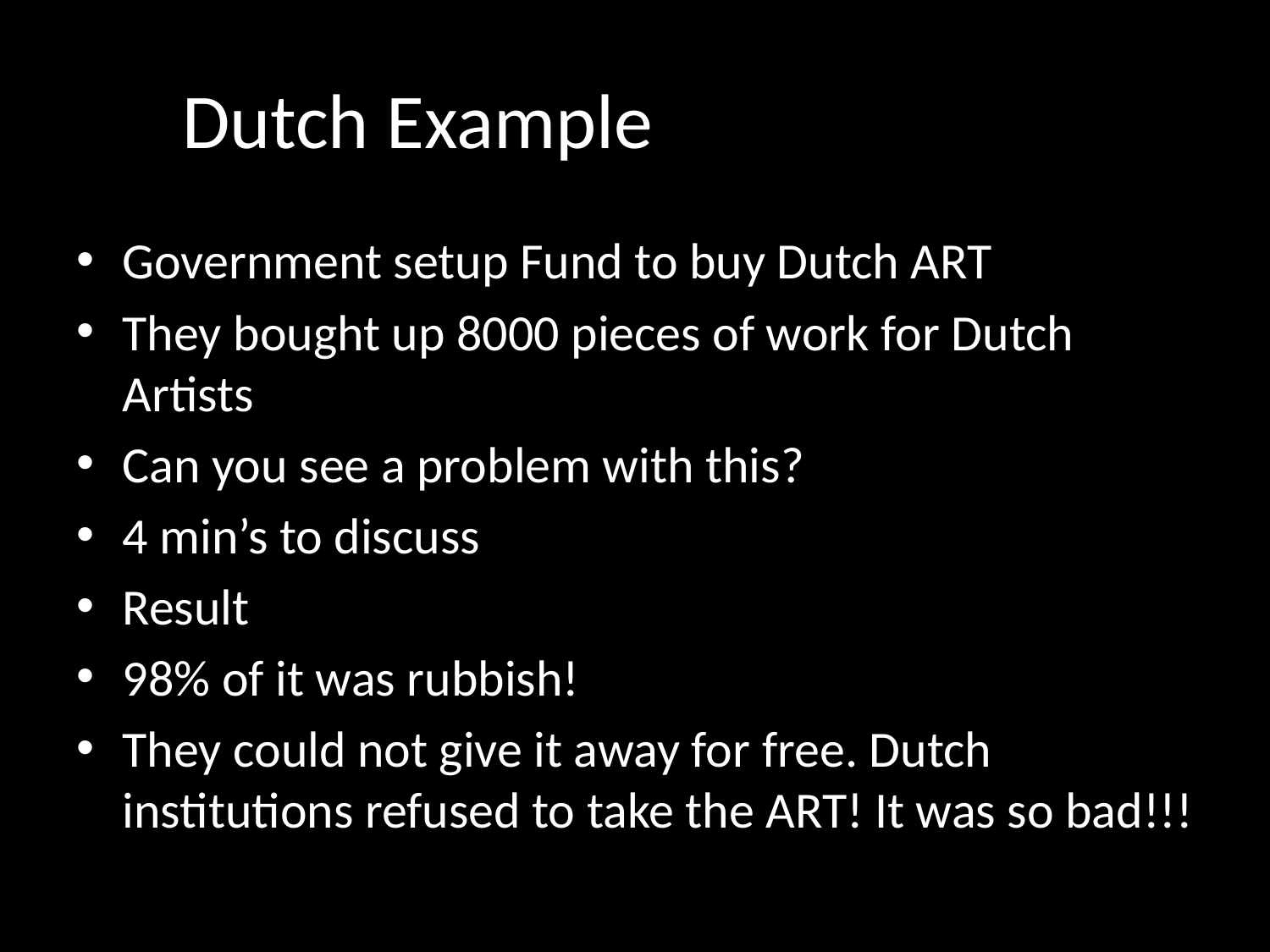

# Dutch Example
Government setup Fund to buy Dutch ART
They bought up 8000 pieces of work for Dutch Artists
Can you see a problem with this?
4 min’s to discuss
Result
98% of it was rubbish!
They could not give it away for free. Dutch institutions refused to take the ART! It was so bad!!!